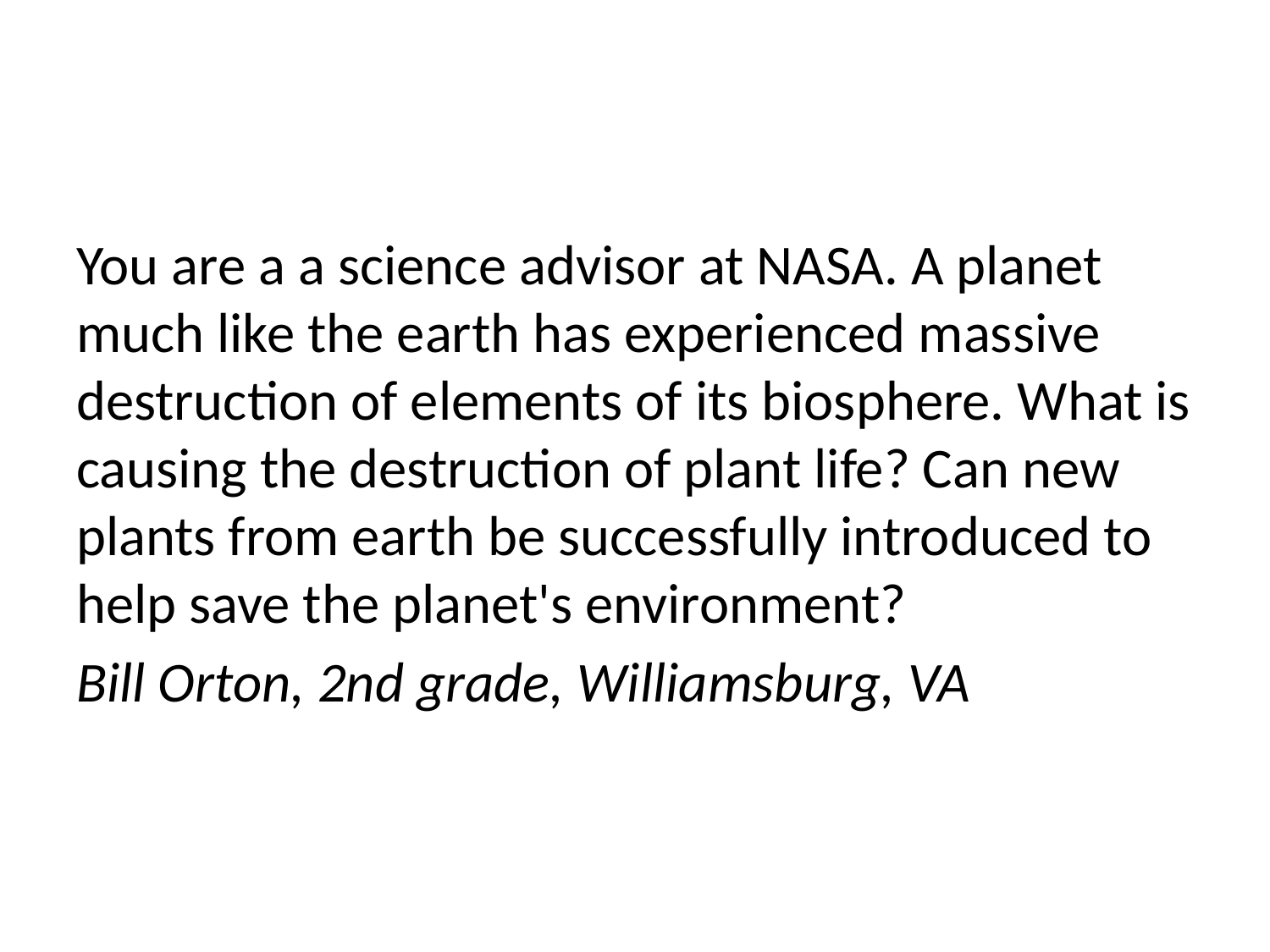

#
You are a a science advisor at NASA. A planet much like the earth has experienced massive destruction of elements of its biosphere. What is causing the destruction of plant life? Can new plants from earth be successfully introduced to help save the planet's environment?
Bill Orton, 2nd grade, Williamsburg, VA